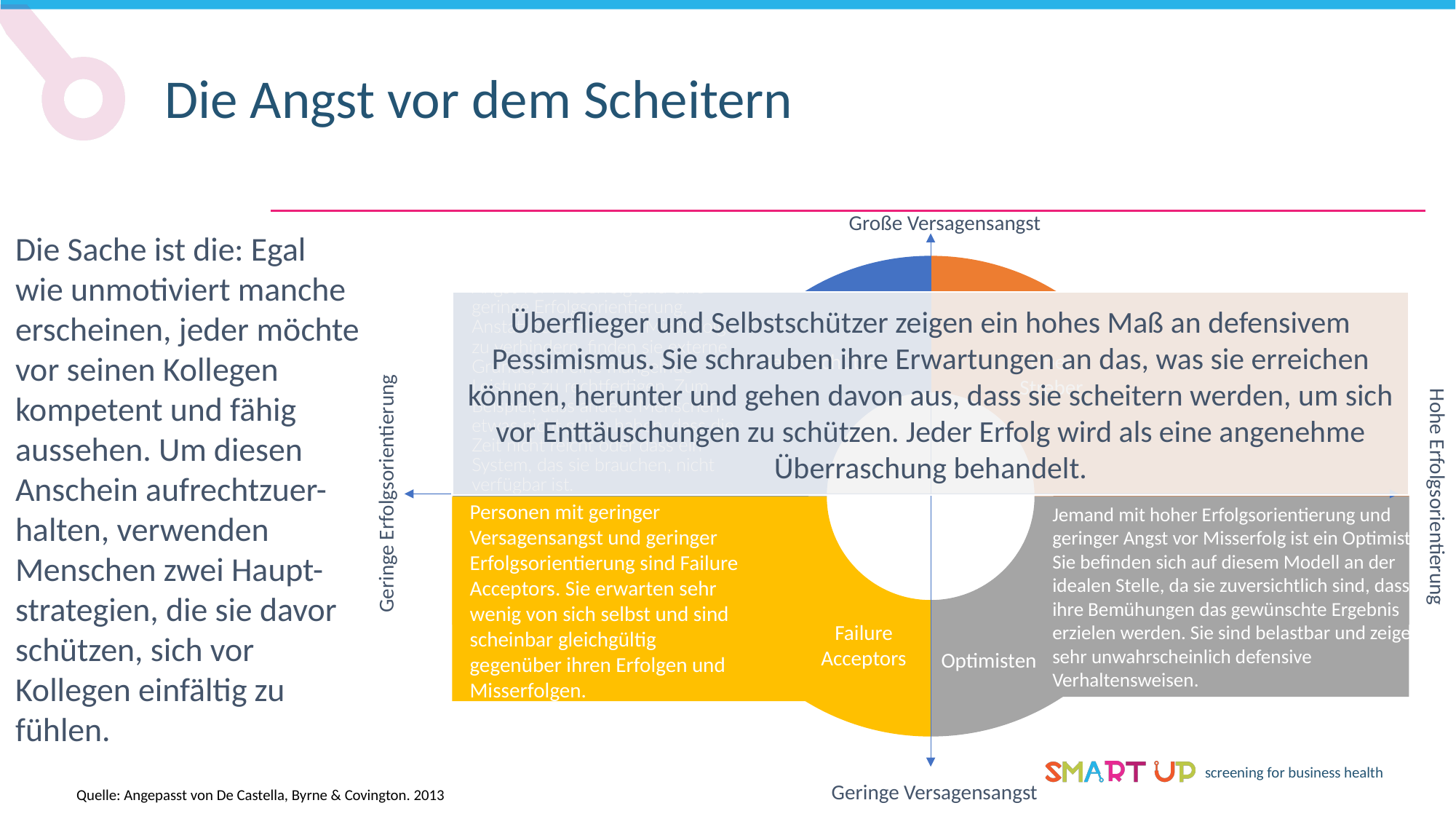

Die Angst vor dem Scheitern
Große Versagensangst
Die Sache ist die: Egal wie unmotiviert manche erscheinen, jeder möchte vor seinen Kollegen kompetent und fähig aussehen. Um diesen Anschein aufrechtzuer-halten, verwenden Menschen zwei Haupt-strategien, die sie davor schützen, sich vor Kollegen einfältig zu fühlen.

Selbstschützer haben eine hohe Angst vor Misserfolg und eine geringe Erfolgsorientierung. Anstatt zu versuchen, Misserfolge zu verhindern, finden sie externe Gründe, um eine mangelnde Leistung zu rechtfertigen. Zum Beispiel, dass andere Menschen etwas nicht getan haben, dass die Zeit nicht reicht oder dass ein System, das sie brauchen, nicht verfügbar ist.

Überflieger und Selbstschützer zeigen ein hohes Maß an defensivem Pessimismus. Sie schrauben ihre Erwartungen an das, was sie erreichen können, herunter und gehen davon aus, dass sie scheitern werden, um sich vor Enttäuschungen zu schützen. Jeder Erfolg wird als eine angenehme Überraschung behandelt.

Selbstschützer
Über
Streber
Geringe Erfolgsorientierung
Hohe Erfolgsorientierung

Personen mit geringer Versagensangst und geringer Erfolgsorientierung sind Failure Acceptors. Sie erwarten sehr wenig von sich selbst und sind scheinbar gleichgültig gegenüber ihren Erfolgen und Misserfolgen.

Jemand mit hoher Erfolgsorientierung und geringer Angst vor Misserfolg ist ein Optimist. Sie befinden sich auf diesem Modell an der idealen Stelle, da sie zuversichtlich sind, dass ihre Bemühungen das gewünschte Ergebnis erzielen werden. Sie sind belastbar und zeigen sehr unwahrscheinlich defensive Verhaltensweisen.
Failure
Acceptors
Optimisten
Geringe Versagensangst
Quelle: Angepasst von De Castella, Byrne & Covington. 2013